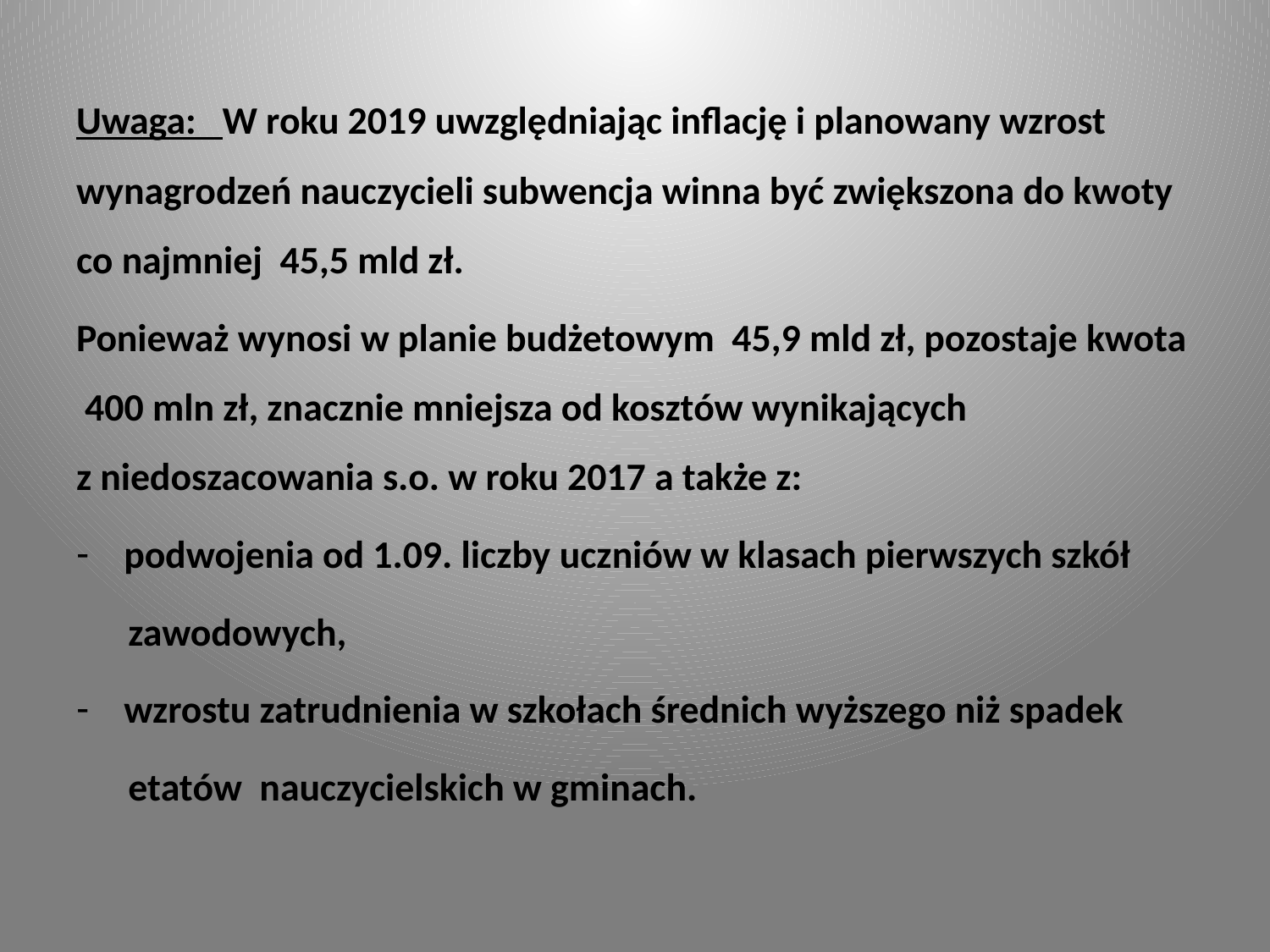

Uwaga:   W roku 2019 uwzględniając inflację i planowany wzrost wynagrodzeń nauczycieli subwencja winna być zwiększona do kwoty co najmniej  45,5 mld zł.
Ponieważ wynosi w planie budżetowym  45,9 mld zł, pozostaje kwota  400 mln zł, znacznie mniejsza od kosztów wynikających                         z niedoszacowania s.o. w roku 2017 a także z:
podwojenia od 1.09. liczby uczniów w klasach pierwszych szkół
      zawodowych,
wzrostu zatrudnienia w szkołach średnich wyższego niż spadek
      etatów  nauczycielskich w gminach.